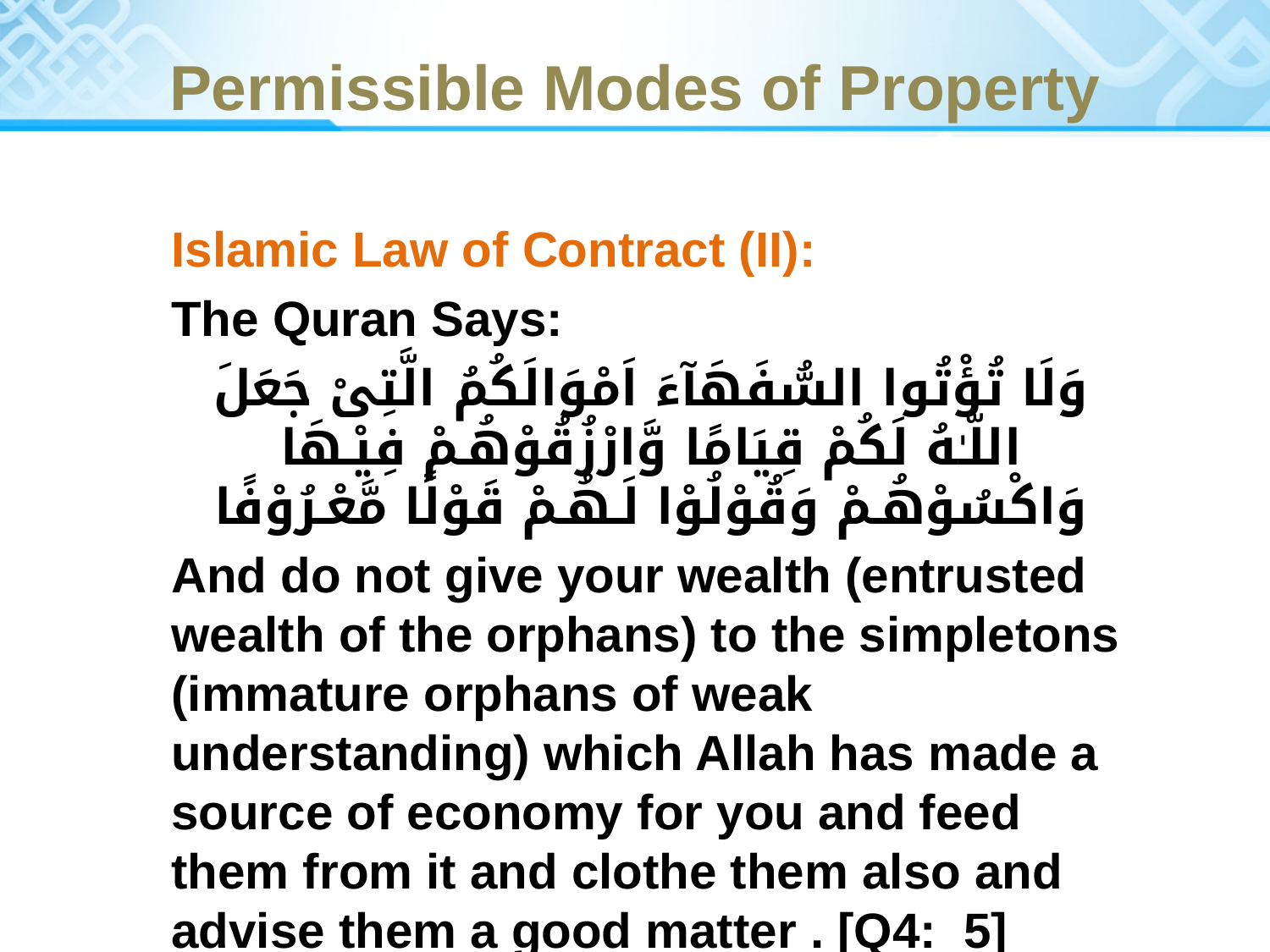

# Permissible Modes of Property

Islamic Law of Contract (II):
The Quran Says:
وَلَا تُؤْتُوا السُّفَهَآءَ اَمْوَالَكُمُ الَّتِىْ جَعَلَ اللّـٰهُ لَكُمْ قِيَامًا وَّارْزُقُوْهُـمْ فِيْـهَا وَاكْسُوْهُـمْ وَقُوْلُوْا لَـهُـمْ قَوْلًا مَّعْـرُوْفًا
And do not give your wealth (entrusted wealth of the orphans) to the simpletons (immature orphans of weak understanding) which Allah has made a source of economy for you and feed them from it and clothe them also and advise them a good matter . [Q4:  5]